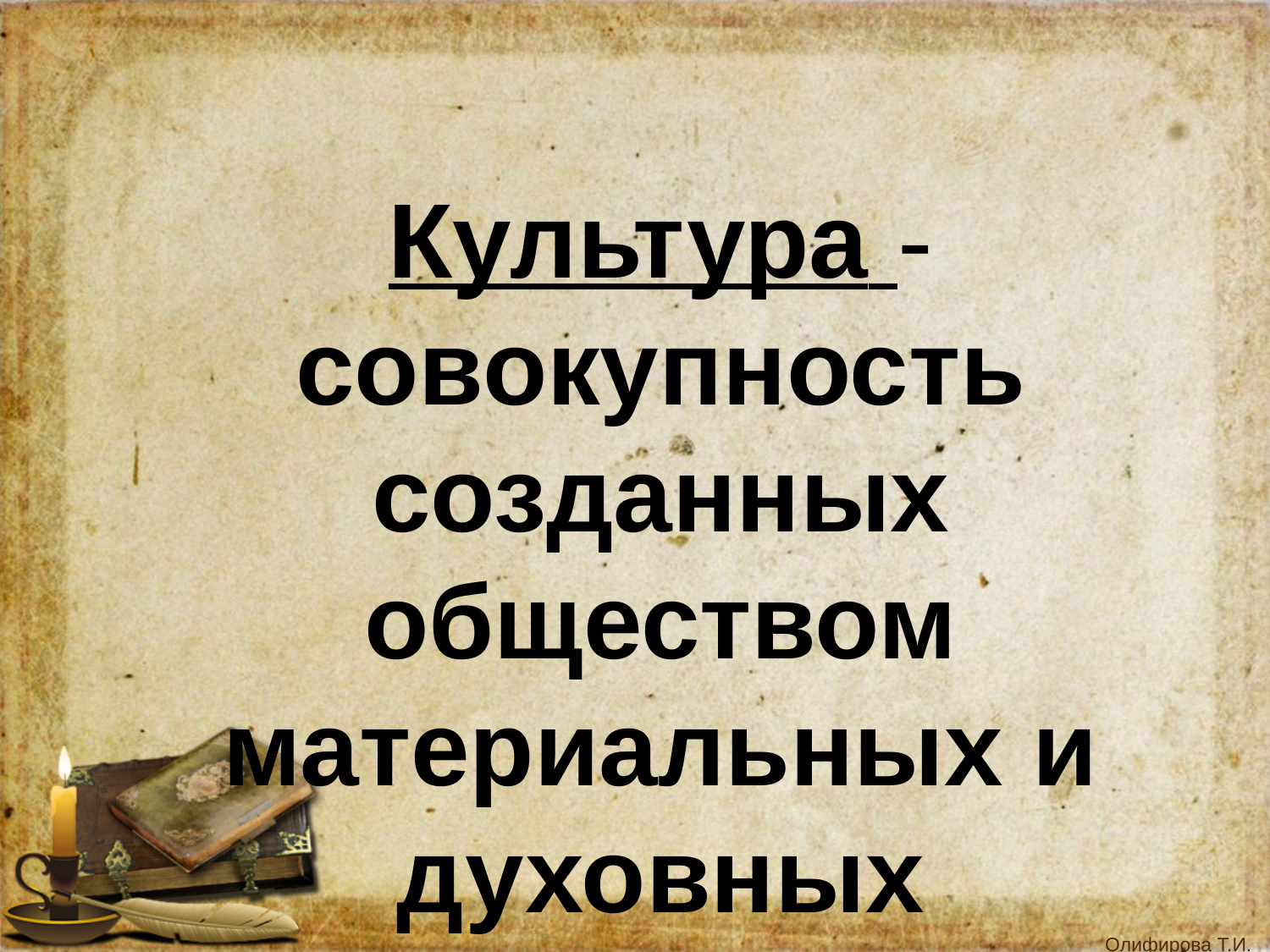

# Культура - совокупность созданных обществом материальных и духовных ценностей.